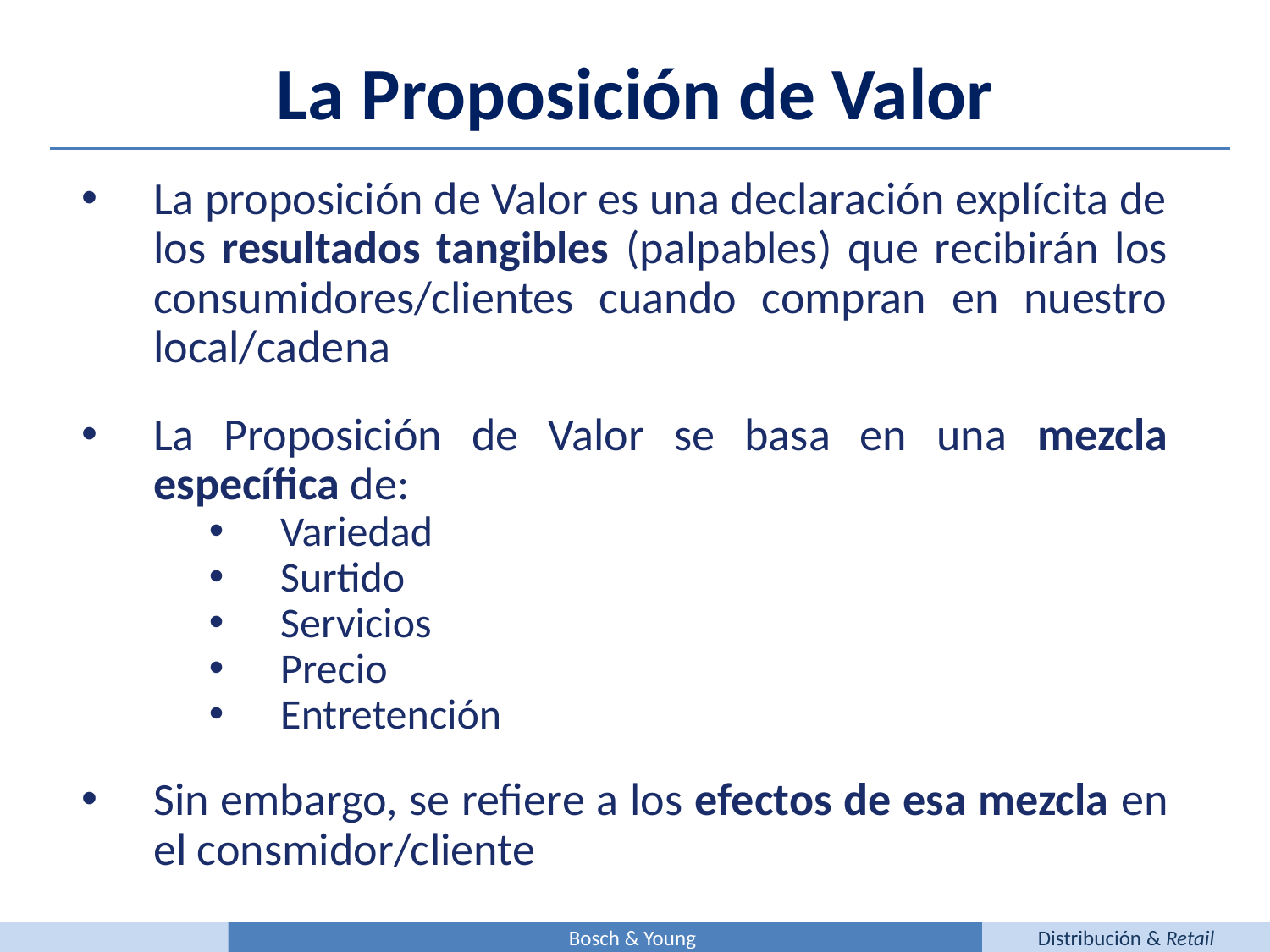

La Proposición de Valor
La proposición de Valor es una declaración explícita de los resultados tangibles (palpables) que recibirán los consumidores/clientes cuando compran en nuestro local/cadena

La Proposición de Valor se basa en una mezcla específica de:
Variedad
Surtido
Servicios
Precio
Entretención

Sin embargo, se refiere a los efectos de esa mezcla en el consmidor/cliente

Bosch & Young
Distribución & Retail